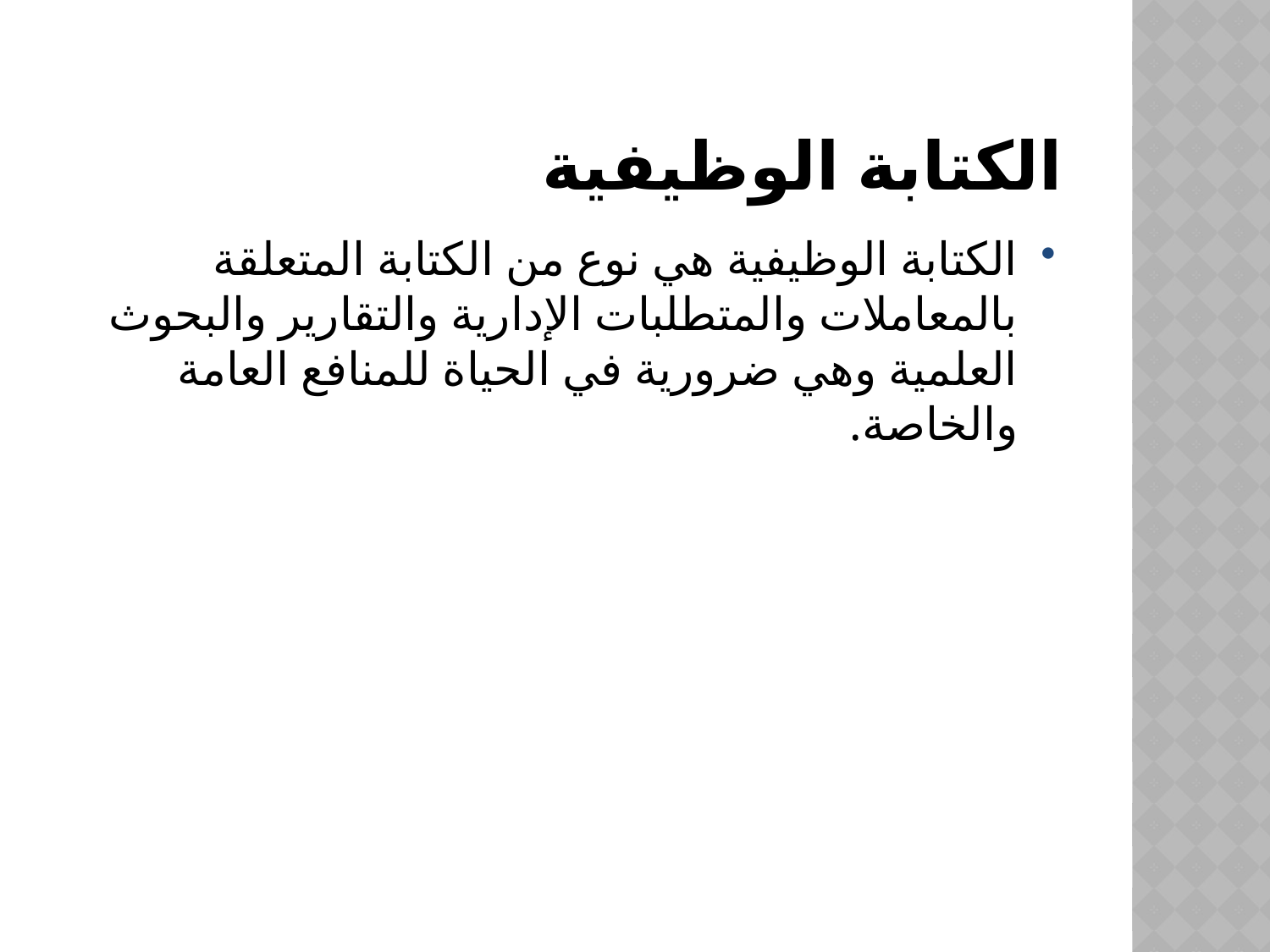

# الكتابة الوظيفية
الكتابة الوظيفية هي نوع من الكتابة المتعلقة بالمعاملات والمتطلبات الإدارية والتقارير والبحوث العلمية وهي ضرورية في الحياة للمنافع العامة والخاصة.